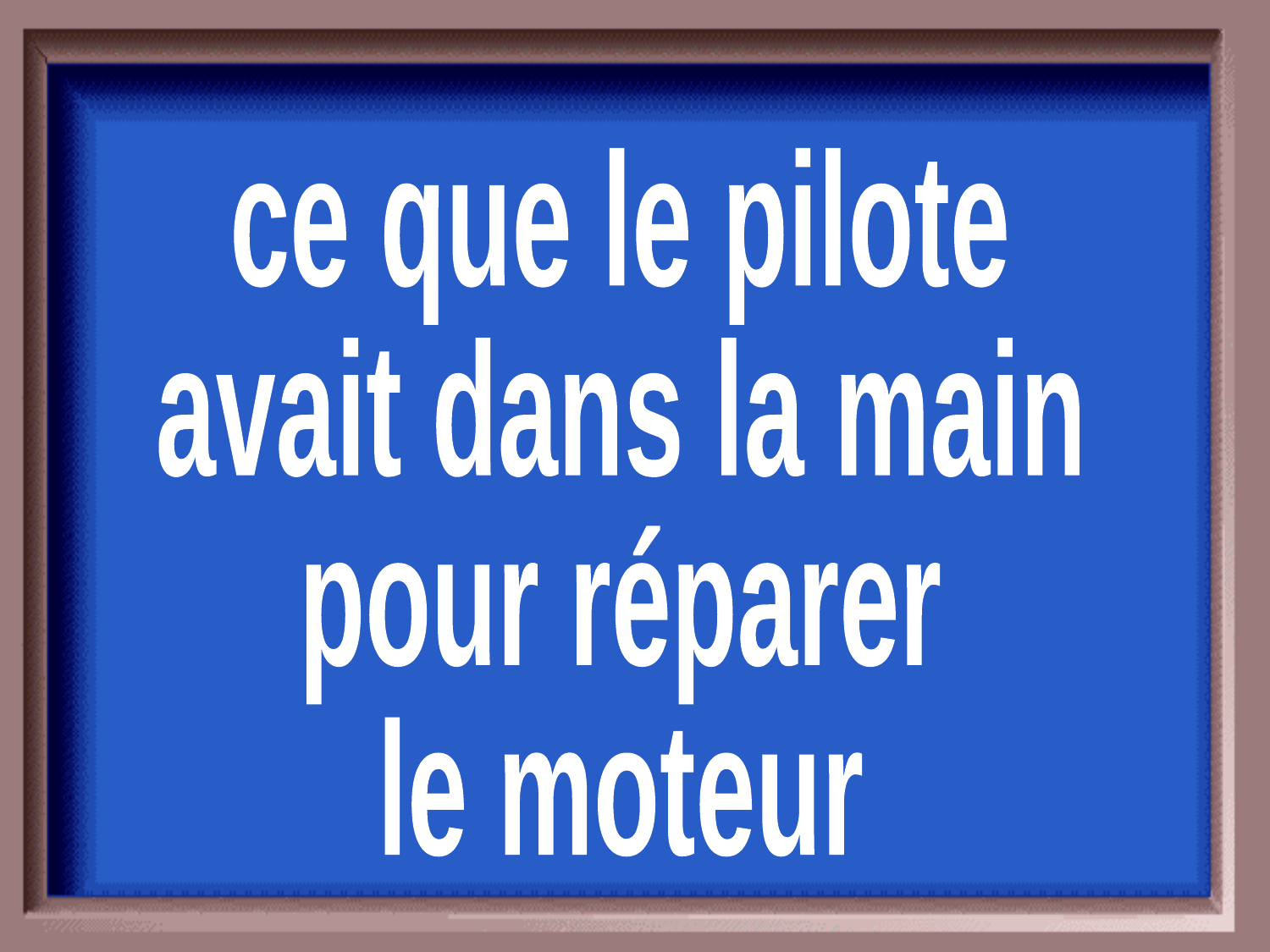

ce que le pilote
avait dans la main
pour réparer
le moteur